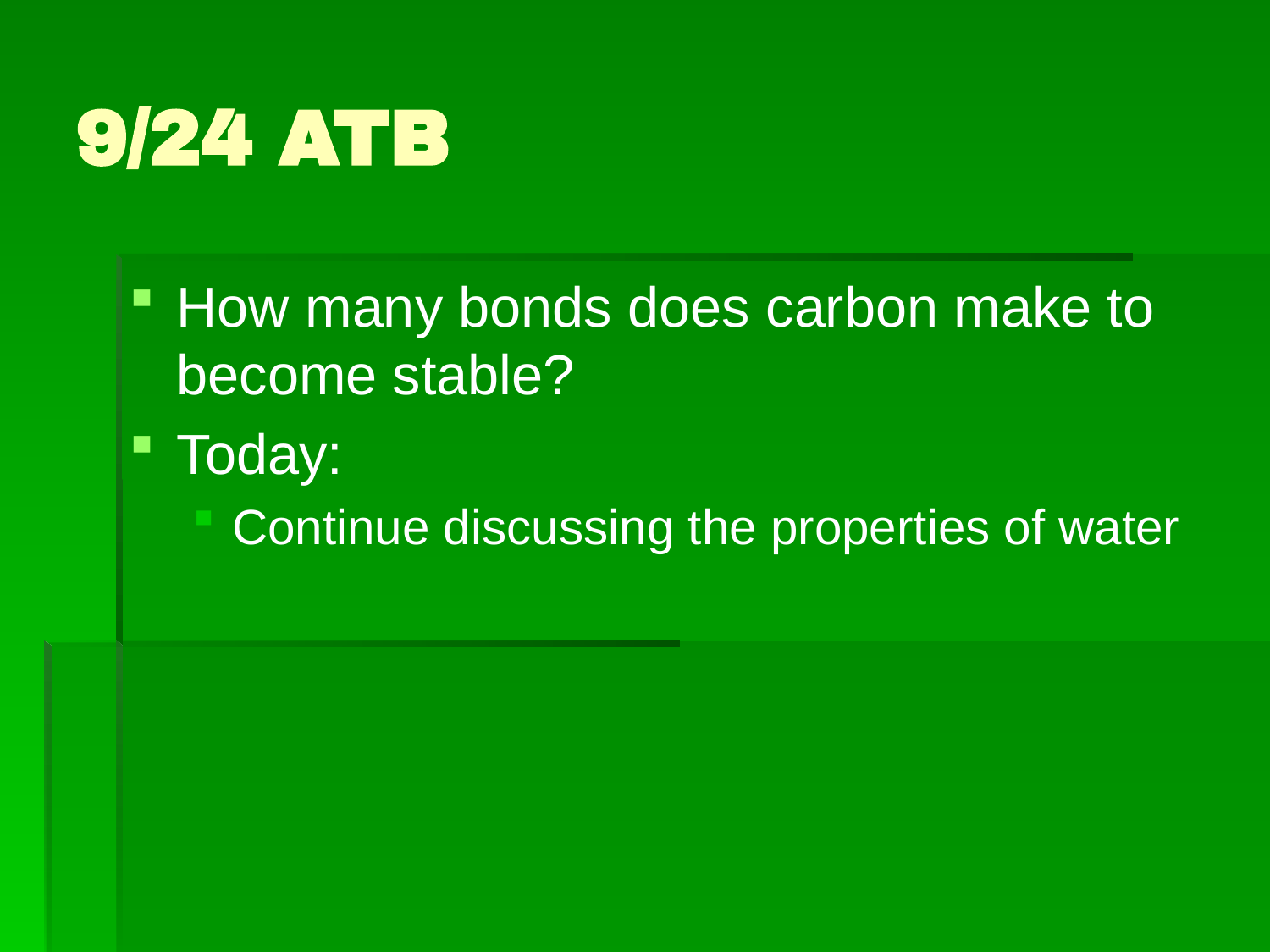

# 9/24 ATB
How many bonds does carbon make to become stable?
Today:
Continue discussing the properties of water